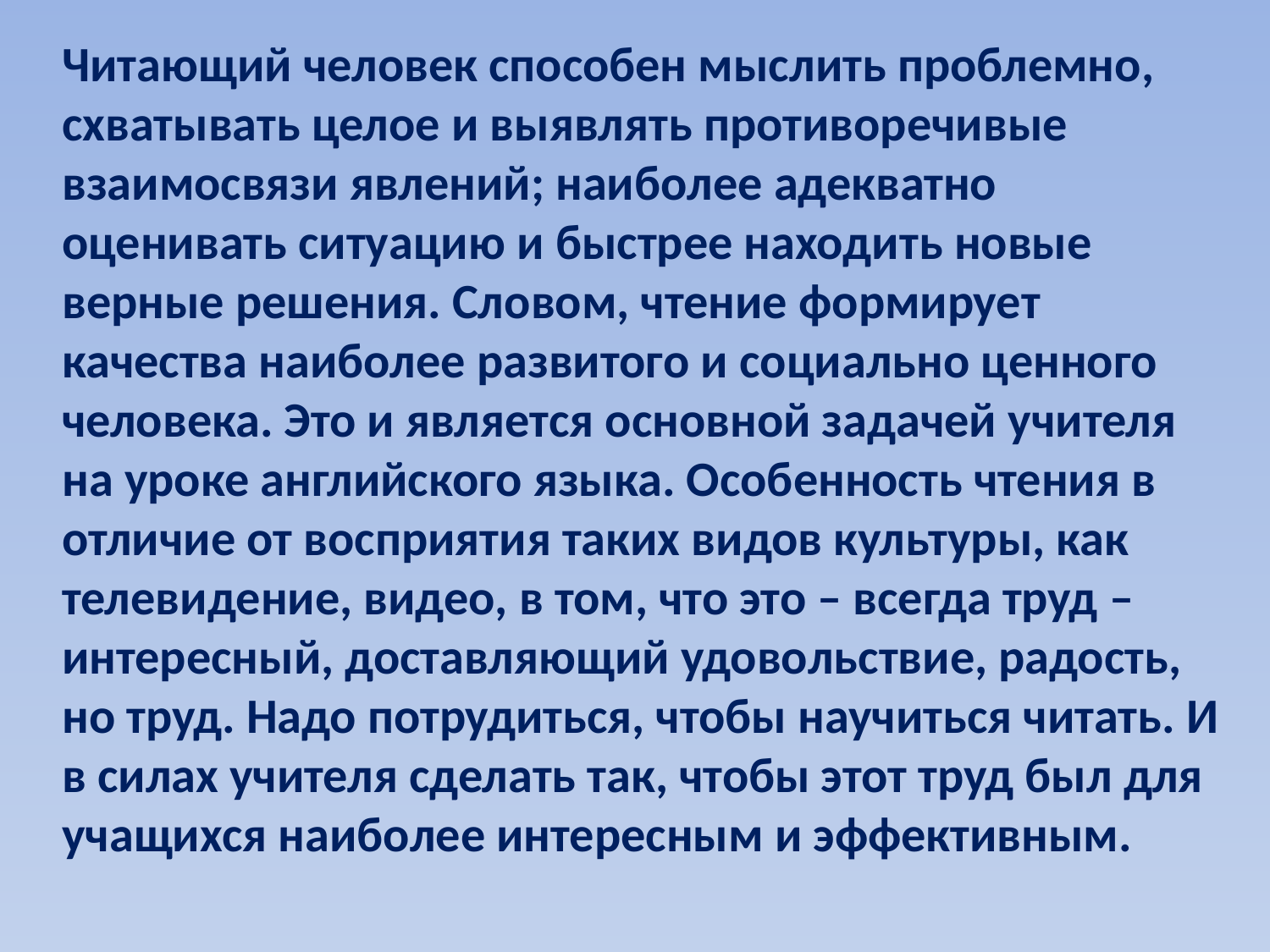

Читающий человек способен мыслить проблемно, схватывать целое и выявлять противоречивые взаимосвязи явлений; наиболее адекватно оценивать ситуацию и быстрее находить новые верные решения. Словом, чтение формирует качества наиболее развитого и социально ценного человека. Это и является основной задачей учителя на уроке английского языка. Особенность чтения в отличие от восприятия таких видов культуры, как телевидение, видео, в том, что это – всегда труд – интересный, доставляющий удовольствие, радость, но труд. Надо потрудиться, чтобы научиться читать. И в силах учителя сделать так, чтобы этот труд был для учащихся наиболее интересным и эффективным.